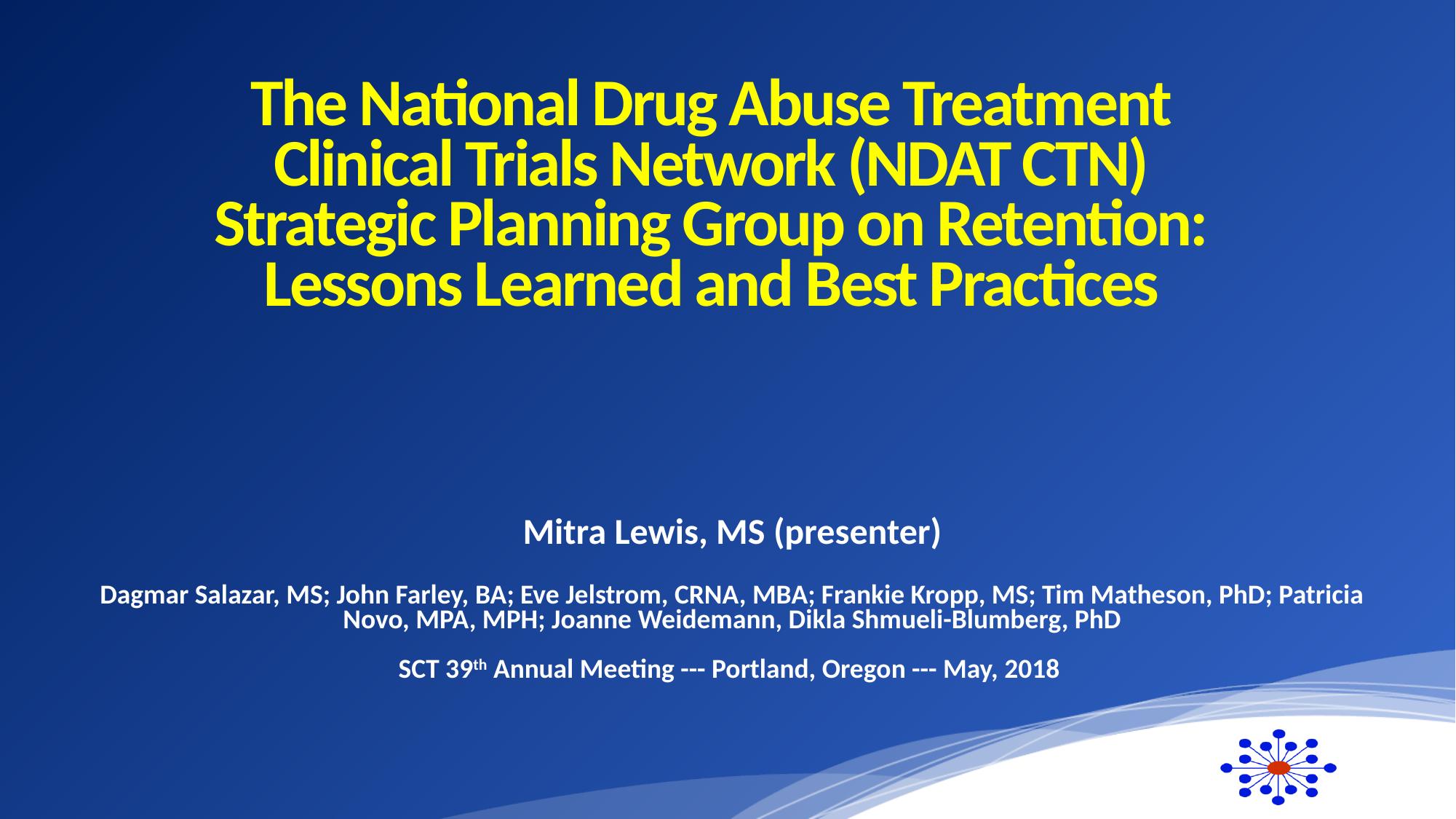

# The National Drug Abuse Treatment Clinical Trials Network (NDAT CTN) Strategic Planning Group on Retention: Lessons Learned and Best Practices
Mitra Lewis, MS (presenter)

Dagmar Salazar, MS; John Farley, BA; Eve Jelstrom, CRNA, MBA; Frankie Kropp, MS; Tim Matheson, PhD; Patricia Novo, MPA, MPH; Joanne Weidemann, Dikla Shmueli-Blumberg, PhD

SCT 39th Annual Meeting --- Portland, Oregon --- May, 2018